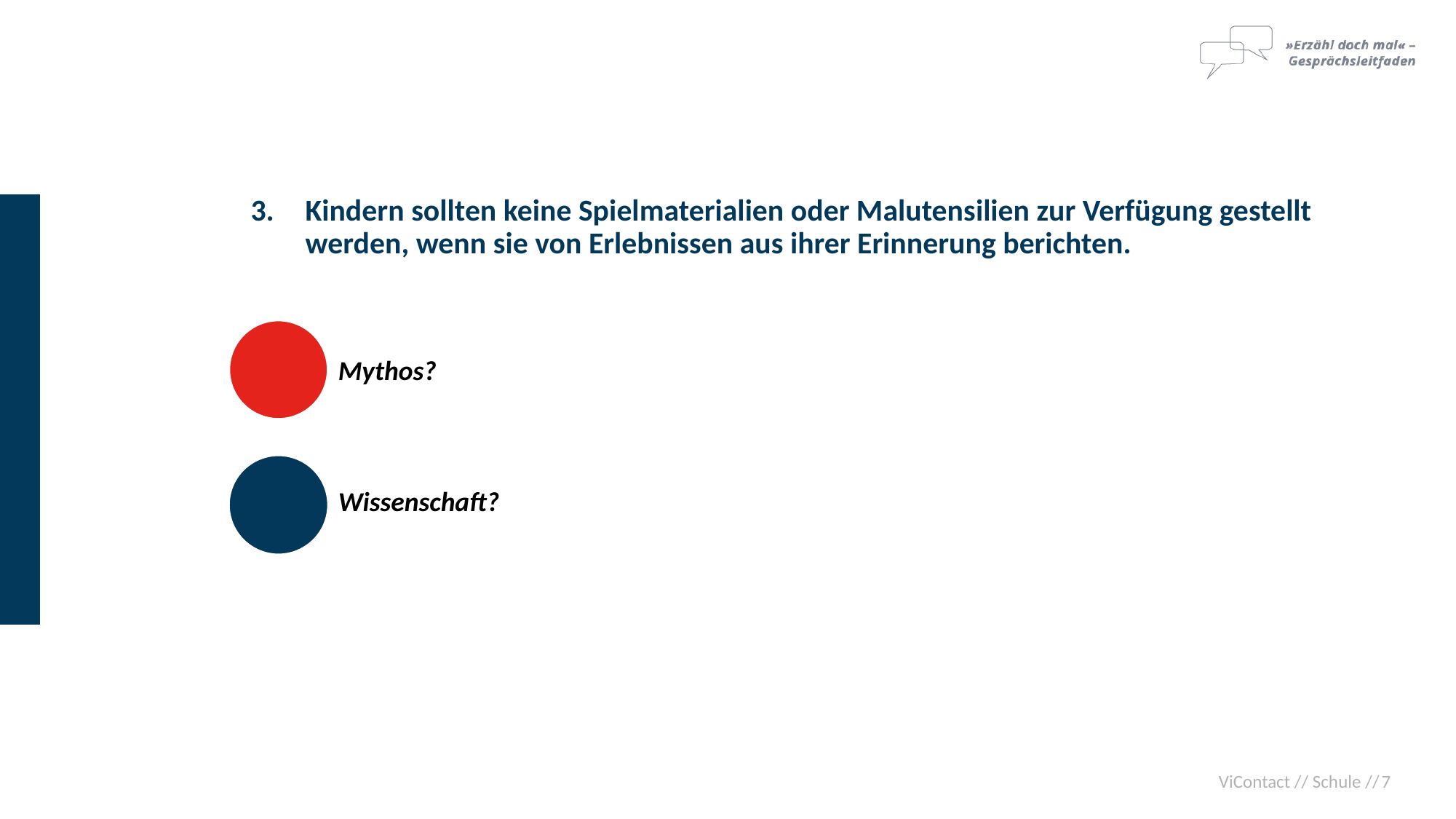

Kindern sollten keine Spielmaterialien oder Malutensilien zur Verfügung gestellt werden, wenn sie von Erlebnissen aus ihrer Erinnerung berichten.

	Mythos?

	Wissenschaft?

ViContact // Schule //
7